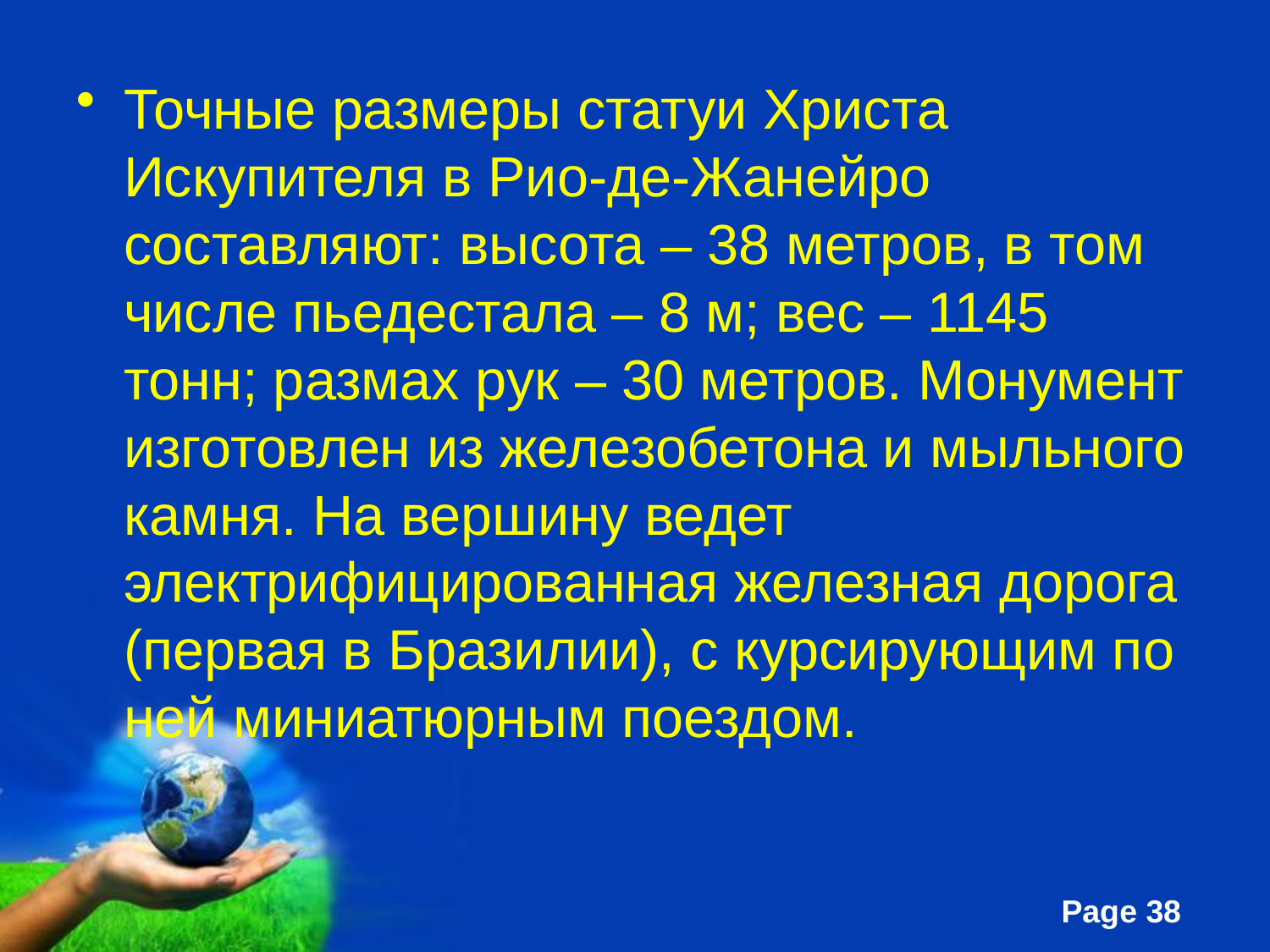

#
Точные размеры статуи Христа Искупителя в Рио-де-Жанейро составляют: высота – 38 метров, в том числе пьедестала – 8 м; вес – 1145 тонн; размах рук – 30 метров. Монумент изготовлен из железобетона и мыльного камня. На вершину ведет электрифицированная железная дорога (первая в Бразилии), с курсирующим по ней миниатюрным поездом.